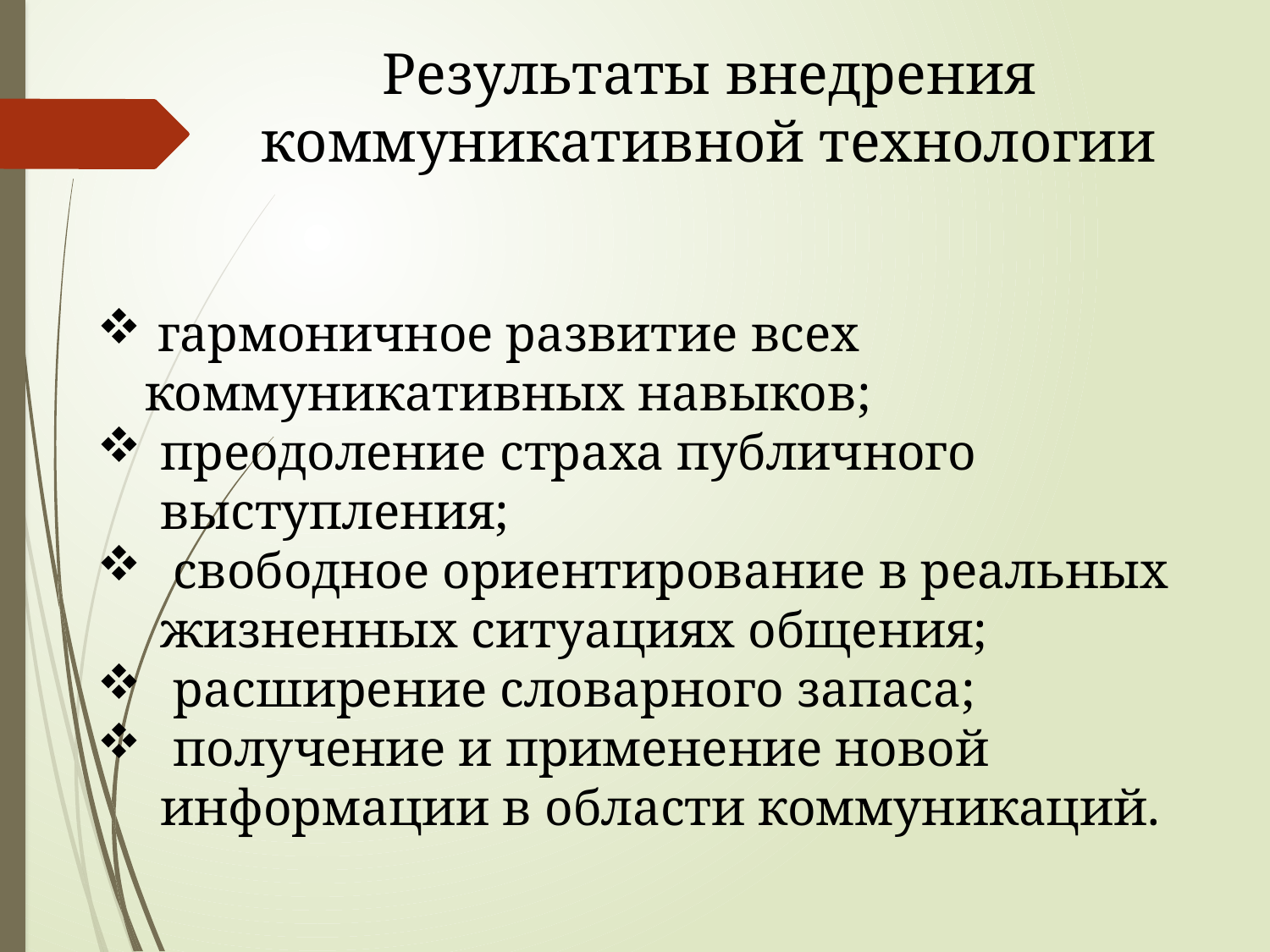

Результаты внедрения коммуникативной технологии
 гармоничное развитие всех коммуникативных навыков;
преодоление страха публичного выступления;
 свободное ориентирование в реальных  жизненных ситуациях общения;
 расширение словарного запаса;
 получение и применение новой информации в области коммуникаций.